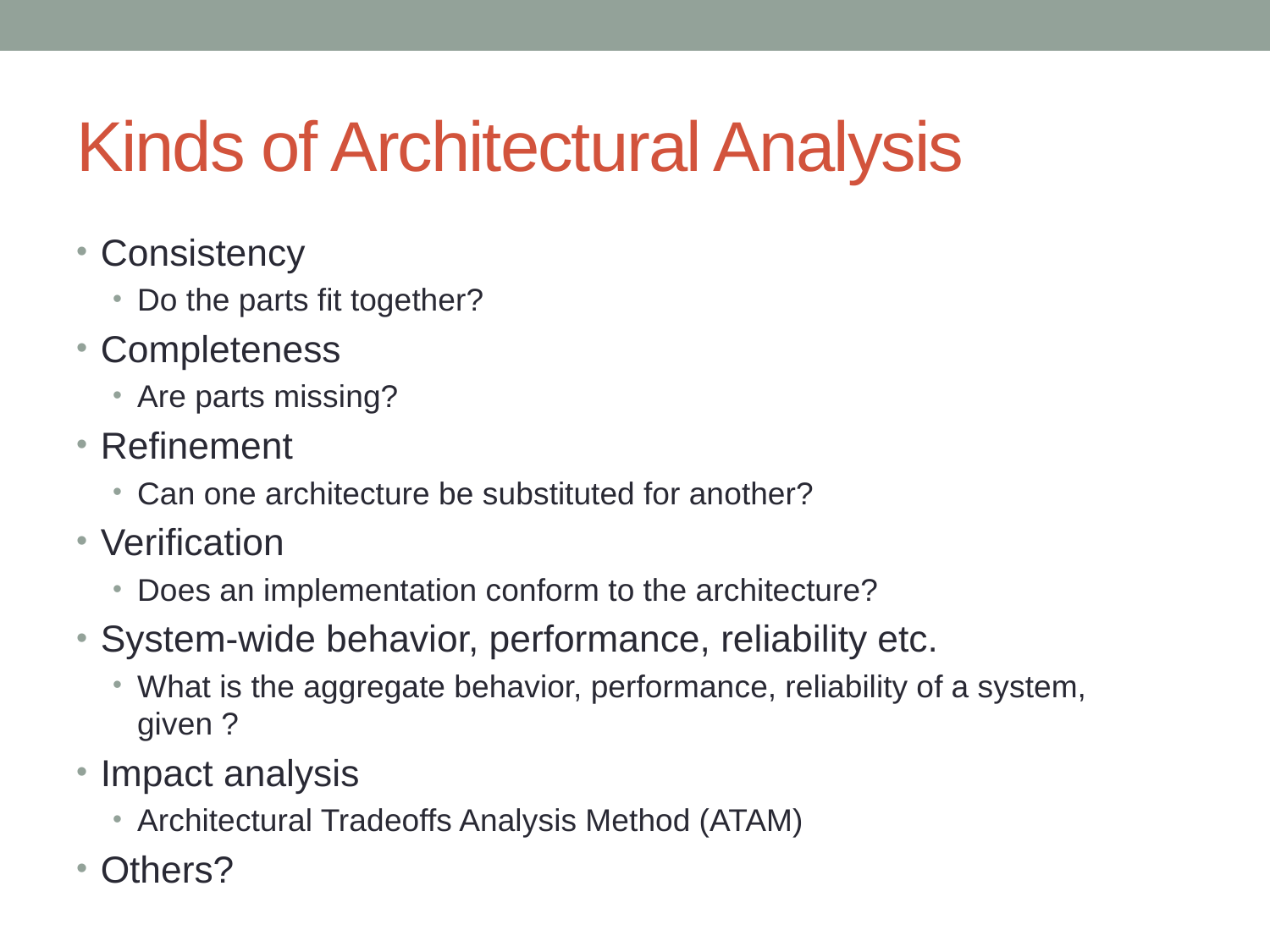

# Kinds of Architectural Analysis
Consistency
Do the parts fit together?
Completeness
Are parts missing?
Refinement
Can one architecture be substituted for another?
Verification
Does an implementation conform to the architecture?
System-wide behavior, performance, reliability etc.
What is the aggregate behavior, performance, reliability of a system, given ?
Impact analysis
Architectural Tradeoffs Analysis Method (ATAM)
Others?